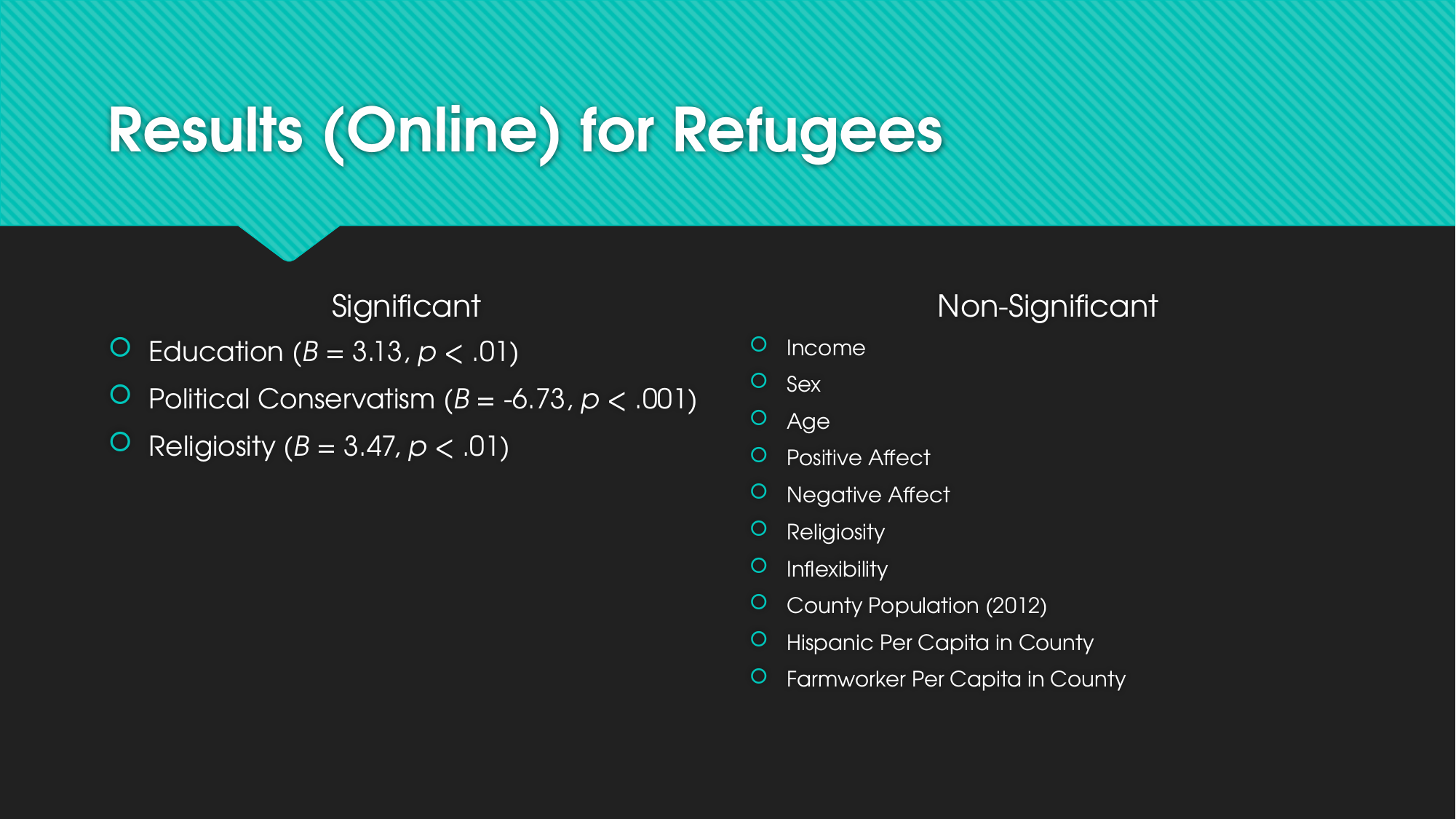

# Results (Online) for Refugees
Significant
Non-Significant
Education (B = 3.13, p < .01)
Political Conservatism (B = -6.73, p < .001)
Religiosity (B = 3.47, p < .01)

Income
Sex
Age
Positive Affect
Negative Affect
Religiosity
Inflexibility
County Population (2012)
Hispanic Per Capita in County
Farmworker Per Capita in County